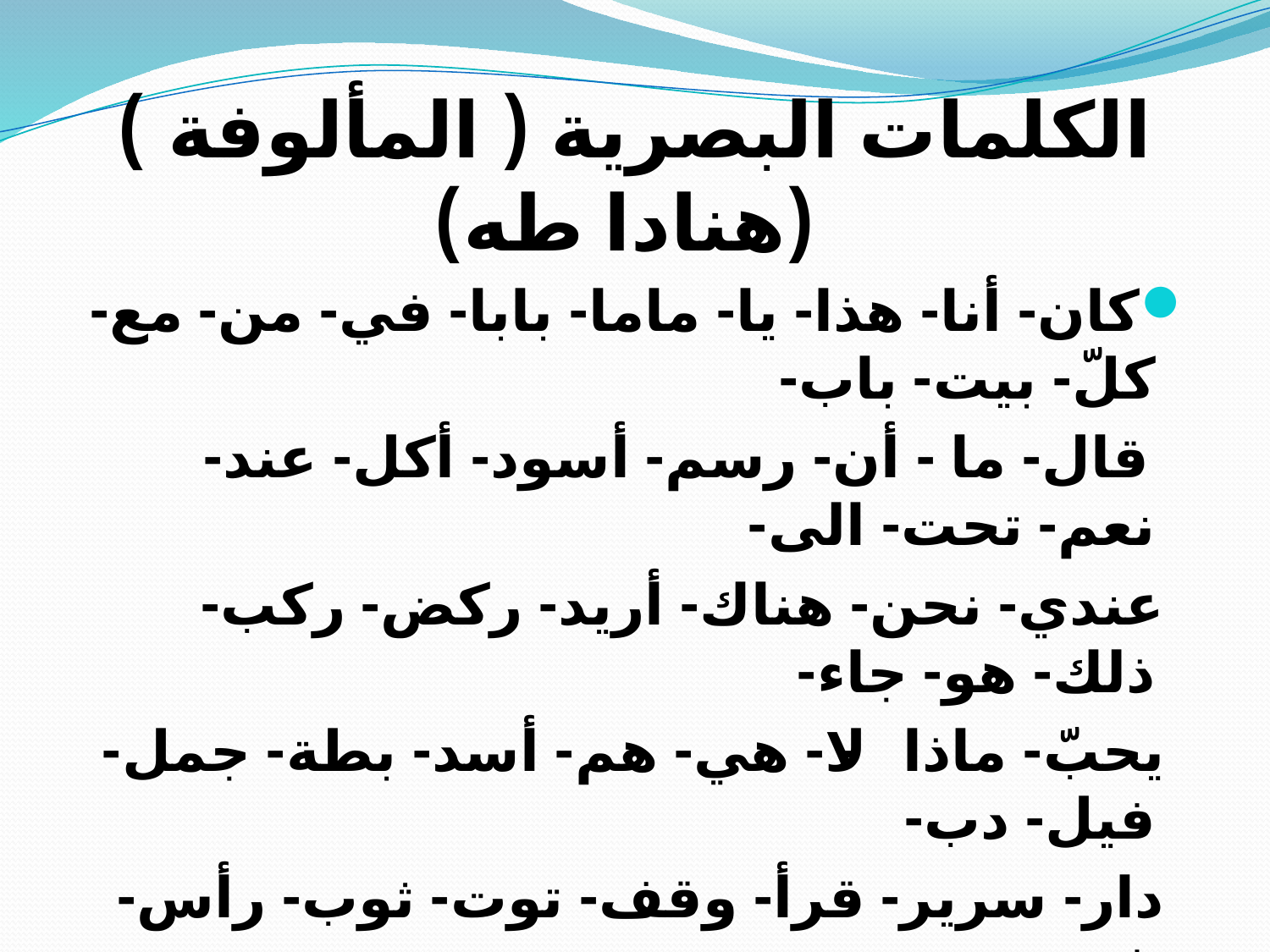

# الكلمات البصرية ( المألوفة ) (هنادا طه)
كان- أنا- هذا- يا- ماما- بابا- في- من- مع- كلّ- بيت- باب-
   قال- ما - أن- رسم- أسود- أكل- عند- نعم- تحت- الى-
  عندي- نحن- هناك- أريد- ركض- ركب- ذلك- هو- جاء-
  يحبّ- ماذا- لا- هي- هم- أسد- بطة- جمل- فيل- دب-
  دار- سرير- قرأ- وقف- توت- ثوب- رأس- فم- عين-